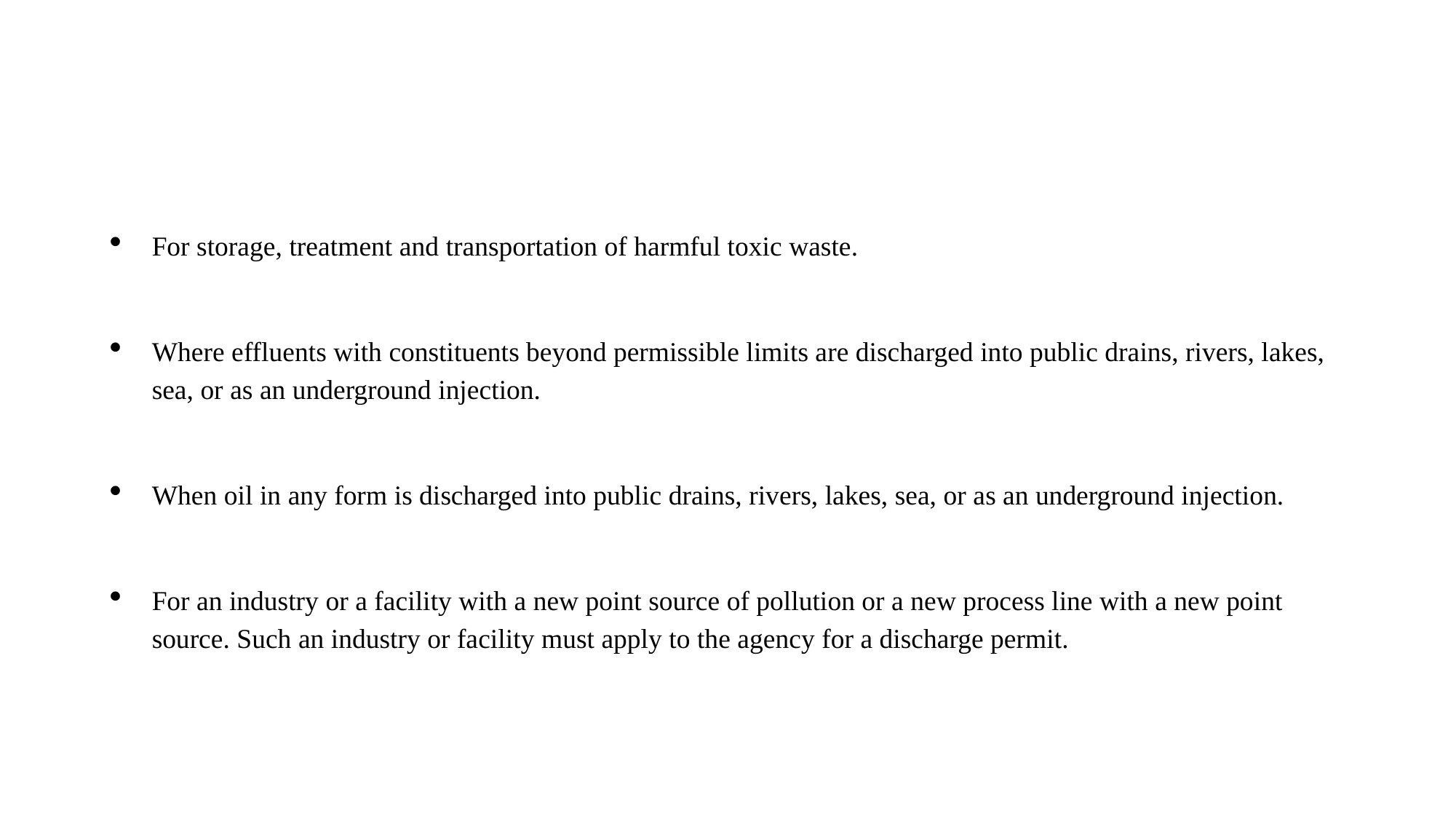

#
For storage, treatment and transportation of harmful toxic waste.

Where effluents with constituents beyond permissible limits are discharged into public drains, rivers, lakes, sea, or as an underground injection.

When oil in any form is discharged into public drains, rivers, lakes, sea, or as an underground injection.

For an industry or a facility with a new point source of pollution or a new process line with a new point source. Such an industry or facility must apply to the agency for a discharge permit.